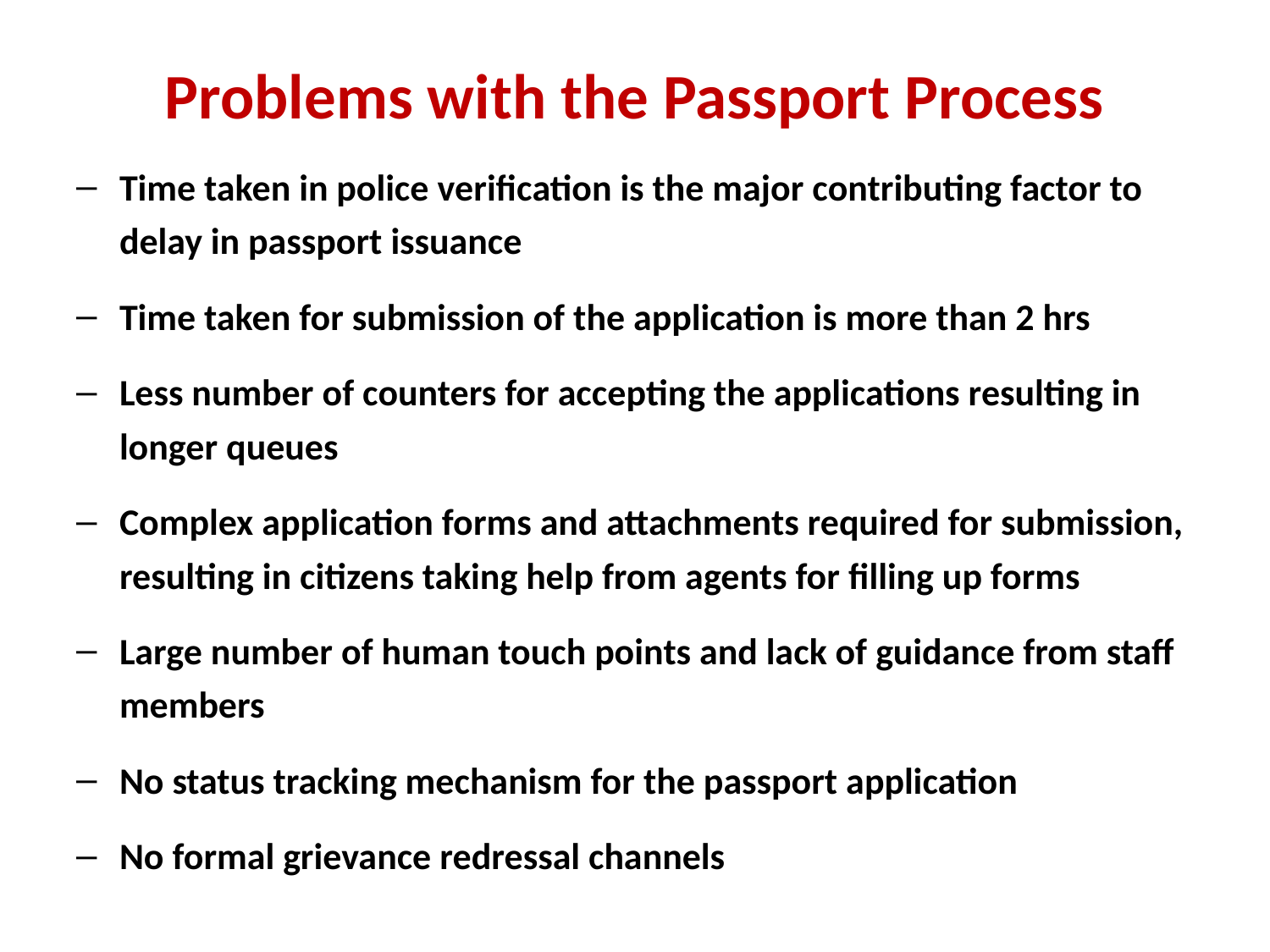

# Problems with the Passport Process
Time taken in police verification is the major contributing factor to delay in passport issuance
Time taken for submission of the application is more than 2 hrs
Less number of counters for accepting the applications resulting in longer queues
Complex application forms and attachments required for submission, resulting in citizens taking help from agents for filling up forms
Large number of human touch points and lack of guidance from staff members
No status tracking mechanism for the passport application
No formal grievance redressal channels